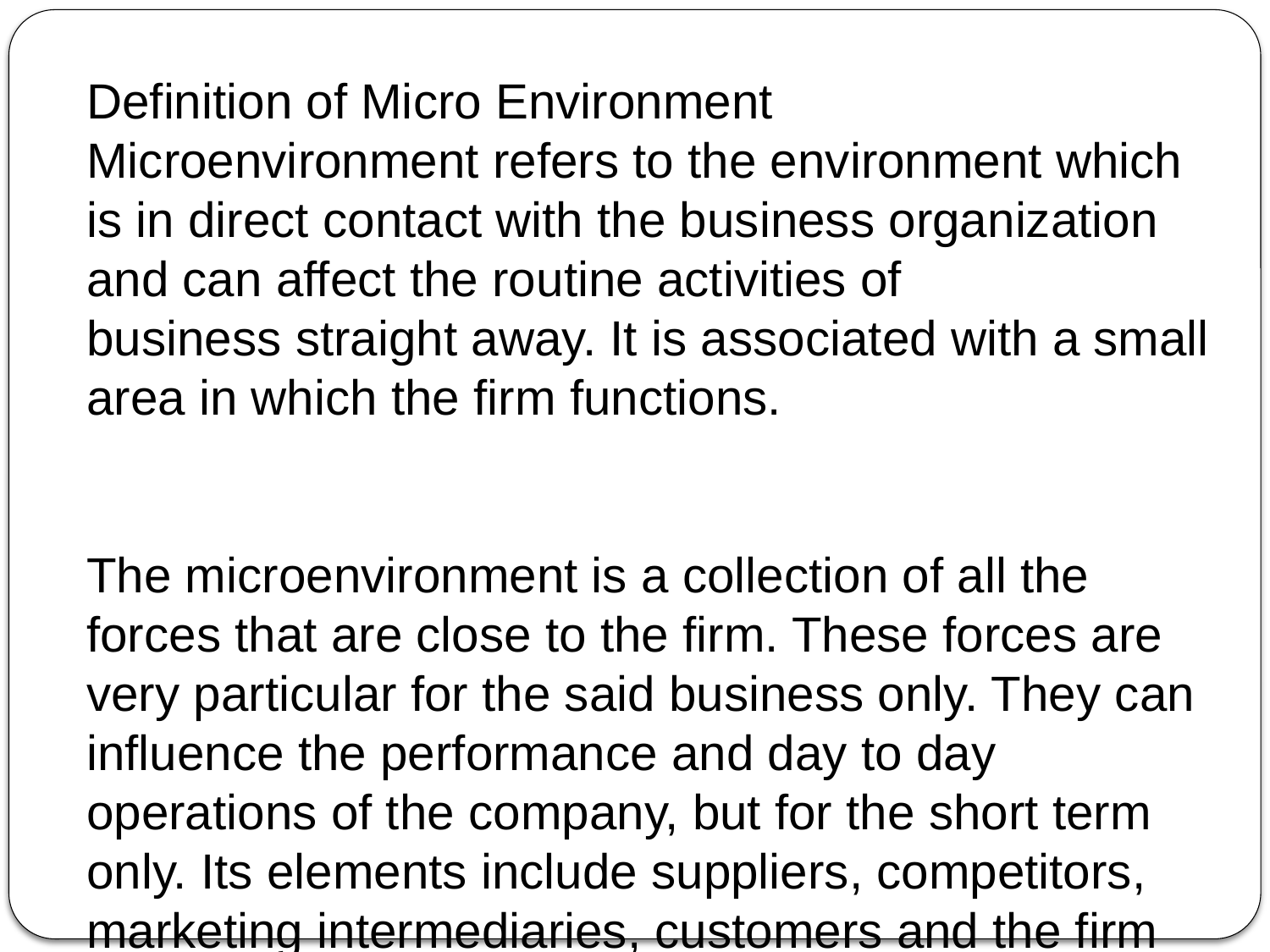

Definition of Micro Environment
Microenvironment refers to the environment which is in direct contact with the business organization and can affect the routine activities of business straight away. It is associated with a small area in which the firm functions.

The microenvironment is a collection of all the forces that are close to the firm. These forces are very particular for the said business only. They can influence the performance and day to day operations of the company, but for the short term only. Its elements include suppliers, competitors, marketing intermediaries, customers and the firm itself.